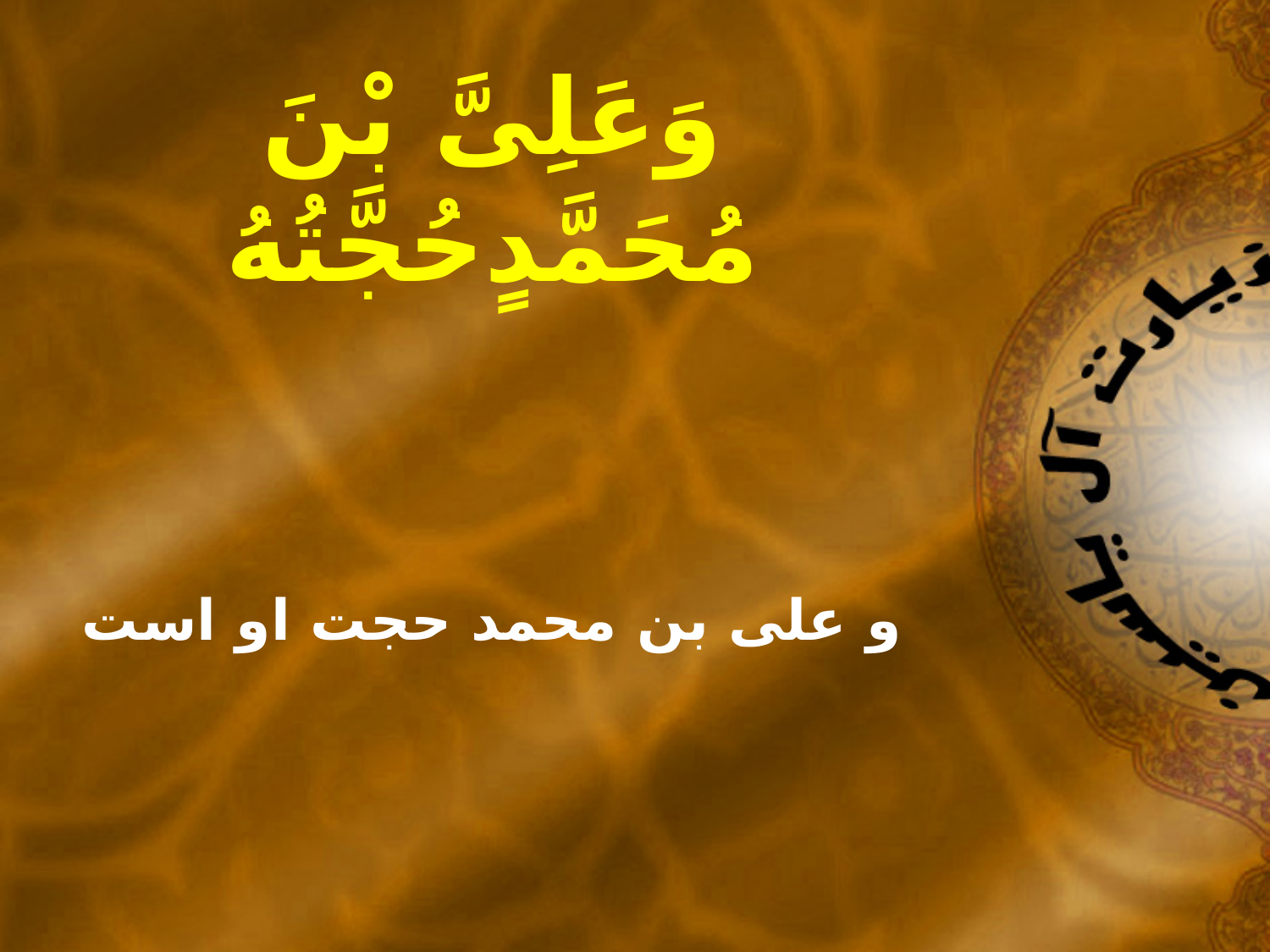

وَعَلِىَّ بْنَ مُحَمَّدٍحُجَّتُهُ
و على بن محمد حجت او است